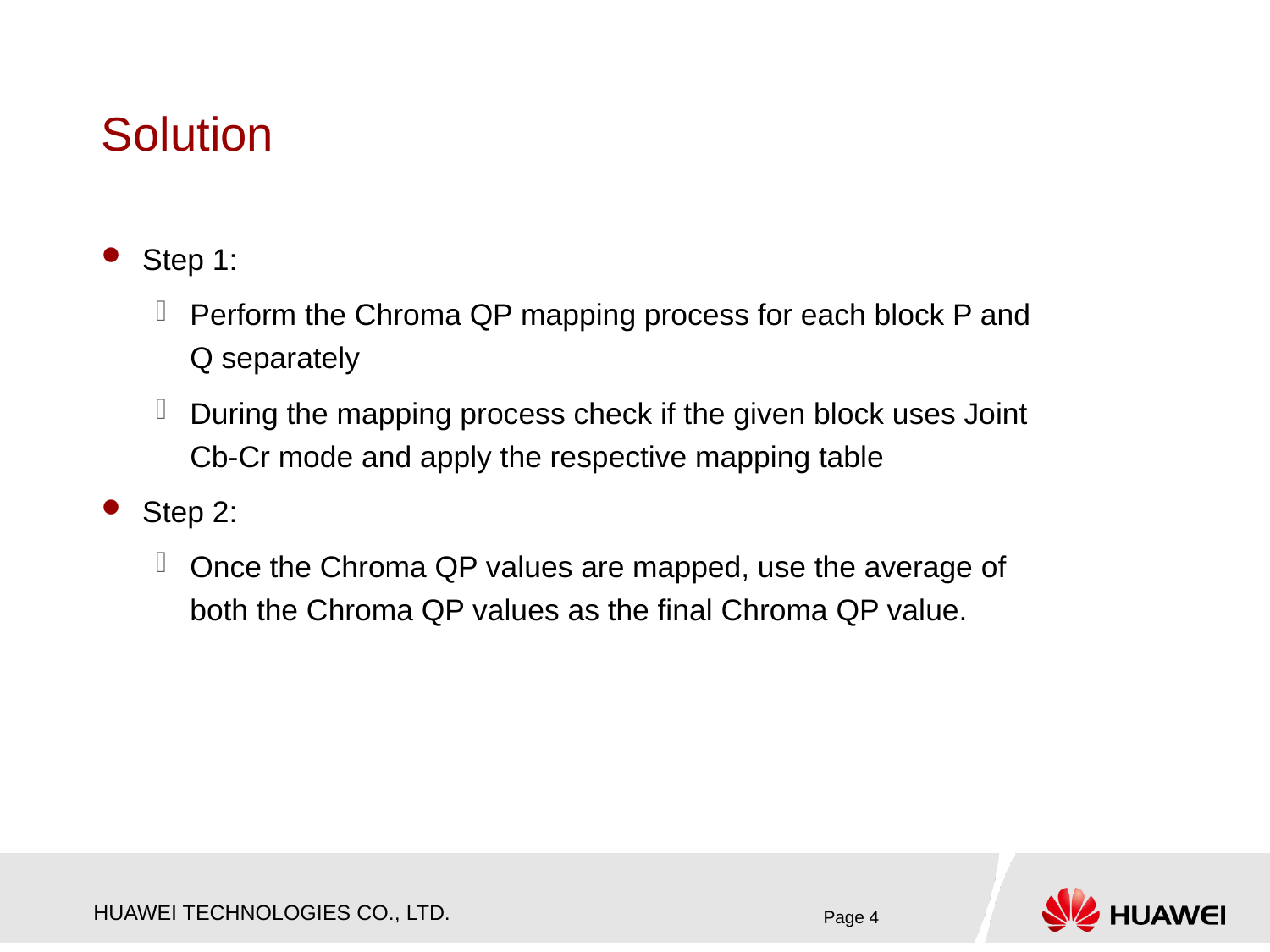

# Solution
Step 1:
Perform the Chroma QP mapping process for each block P and Q separately
During the mapping process check if the given block uses Joint Cb-Cr mode and apply the respective mapping table
Step 2:
Once the Chroma QP values are mapped, use the average of both the Chroma QP values as the final Chroma QP value.

Page 4